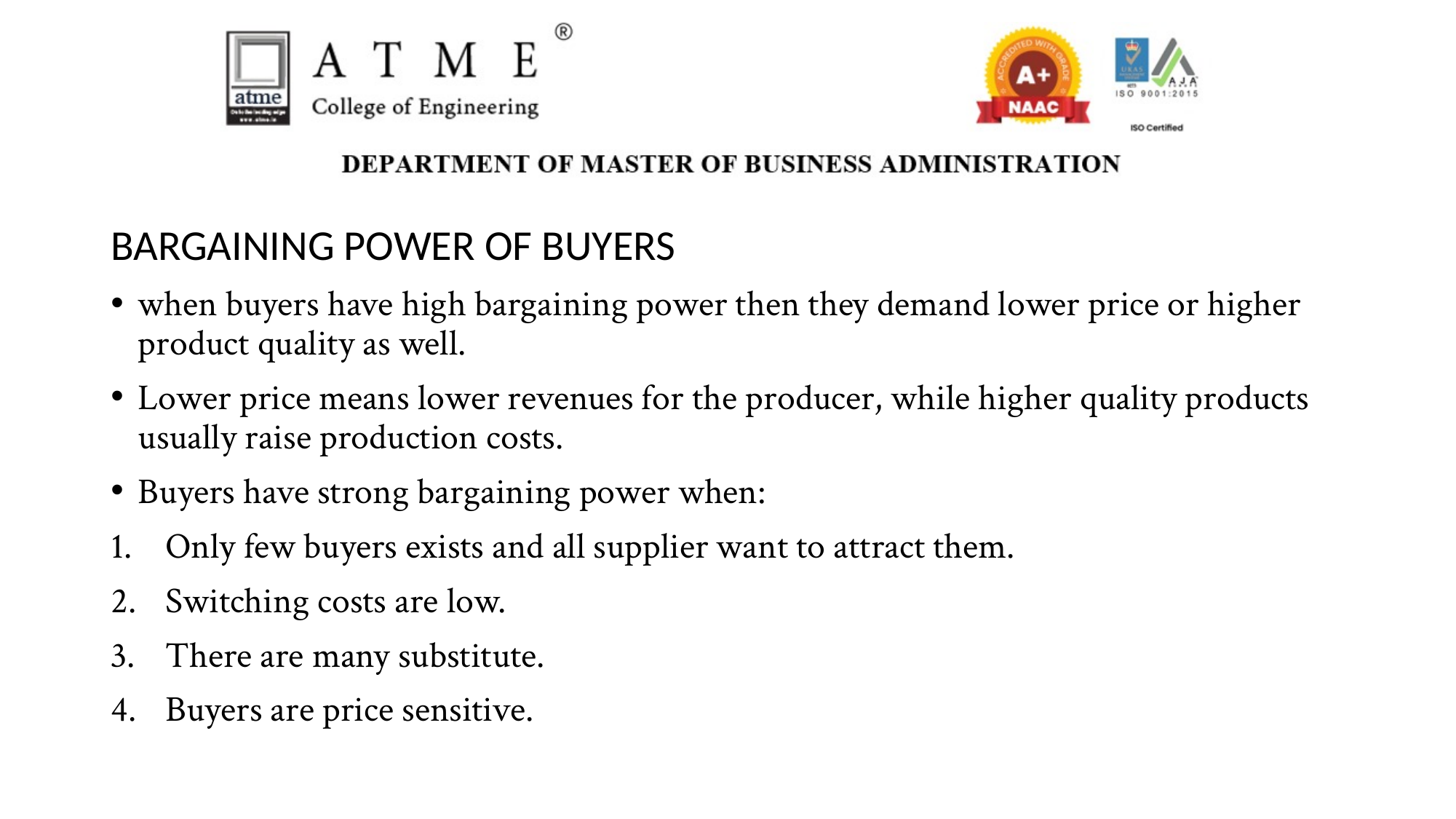

BARGAINING POWER OF BUYERS
when buyers have high bargaining power then they demand lower price or higher product quality as well.
Lower price means lower revenues for the producer, while higher quality products usually raise production costs.
Buyers have strong bargaining power when:
Only few buyers exists and all supplier want to attract them.
Switching costs are low.
There are many substitute.
Buyers are price sensitive.